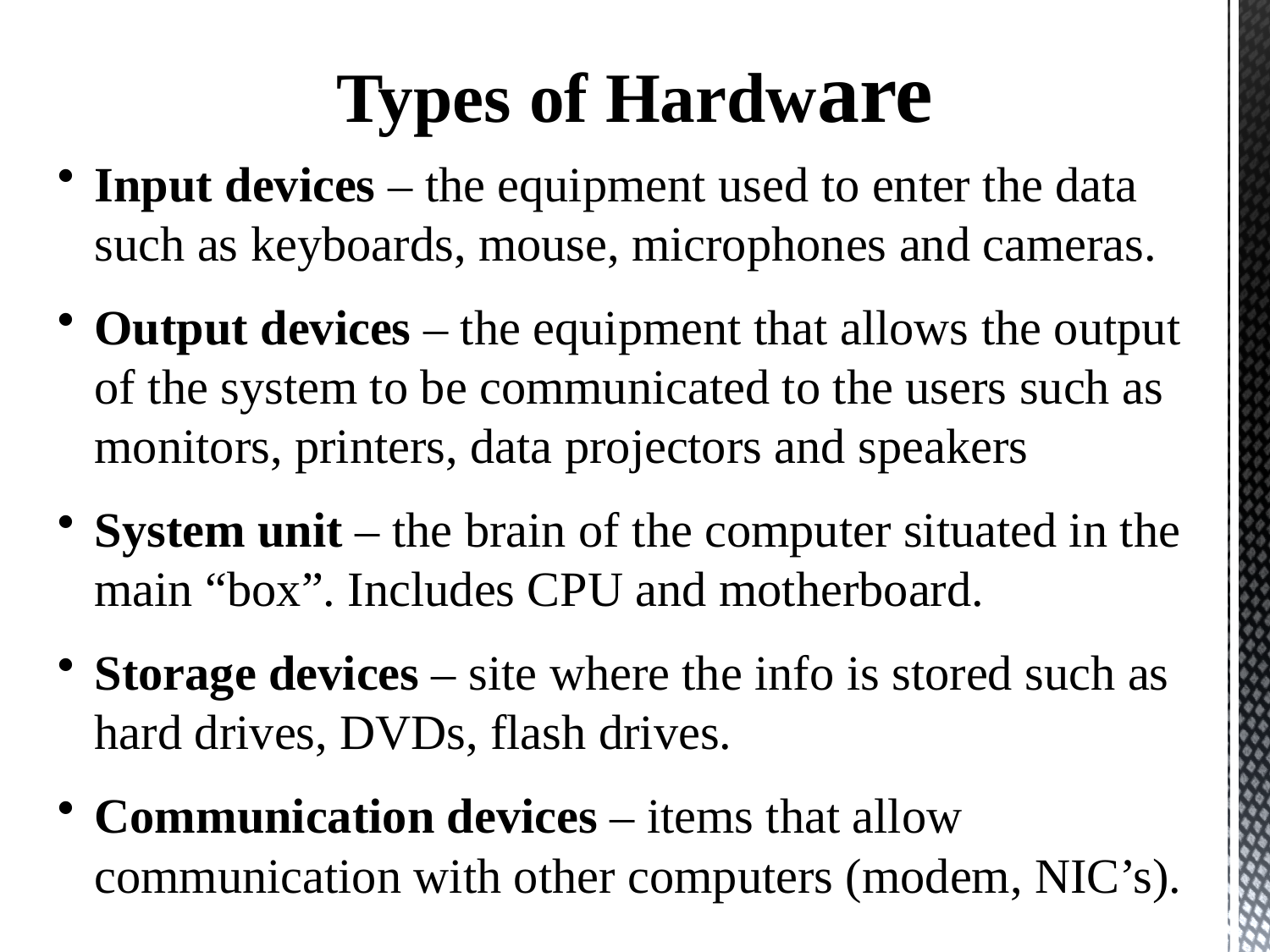

Types of Hardware
Input devices – the equipment used to enter the data such as keyboards, mouse, microphones and cameras.
Output devices – the equipment that allows the output of the system to be communicated to the users such as monitors, printers, data projectors and speakers
System unit – the brain of the computer situated in the main “box”. Includes CPU and motherboard.
Storage devices – site where the info is stored such as hard drives, DVDs, flash drives.
Communication devices – items that allow communication with other computers (modem, NIC’s).